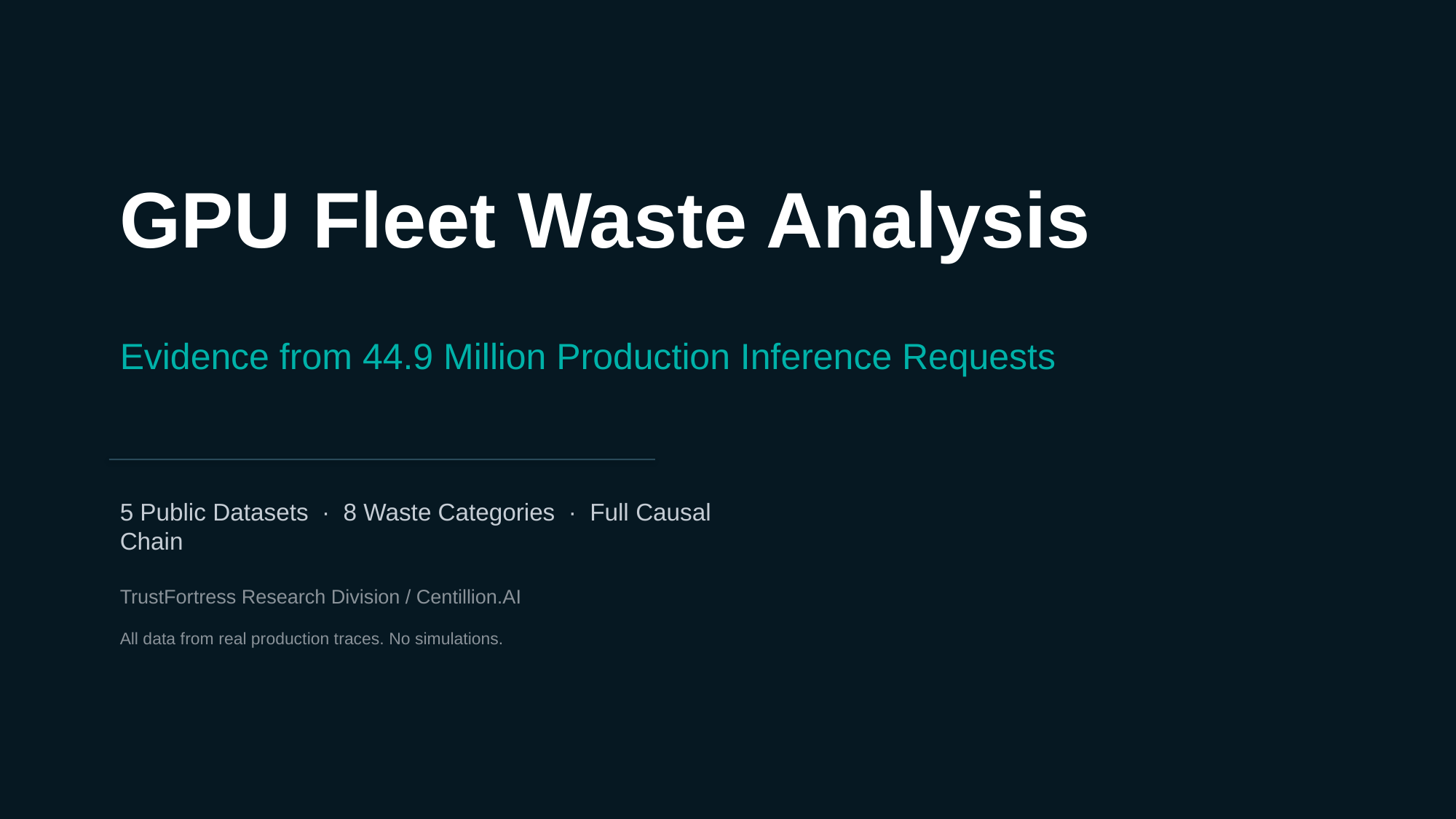

GPU Fleet Waste Analysis
Evidence from 44.9 Million Production Inference Requests

5 Public Datasets  ·  8 Waste Categories  ·  Full Causal Chain
TrustFortress Research Division / Centillion.AI
All data from real production traces. No simulations.